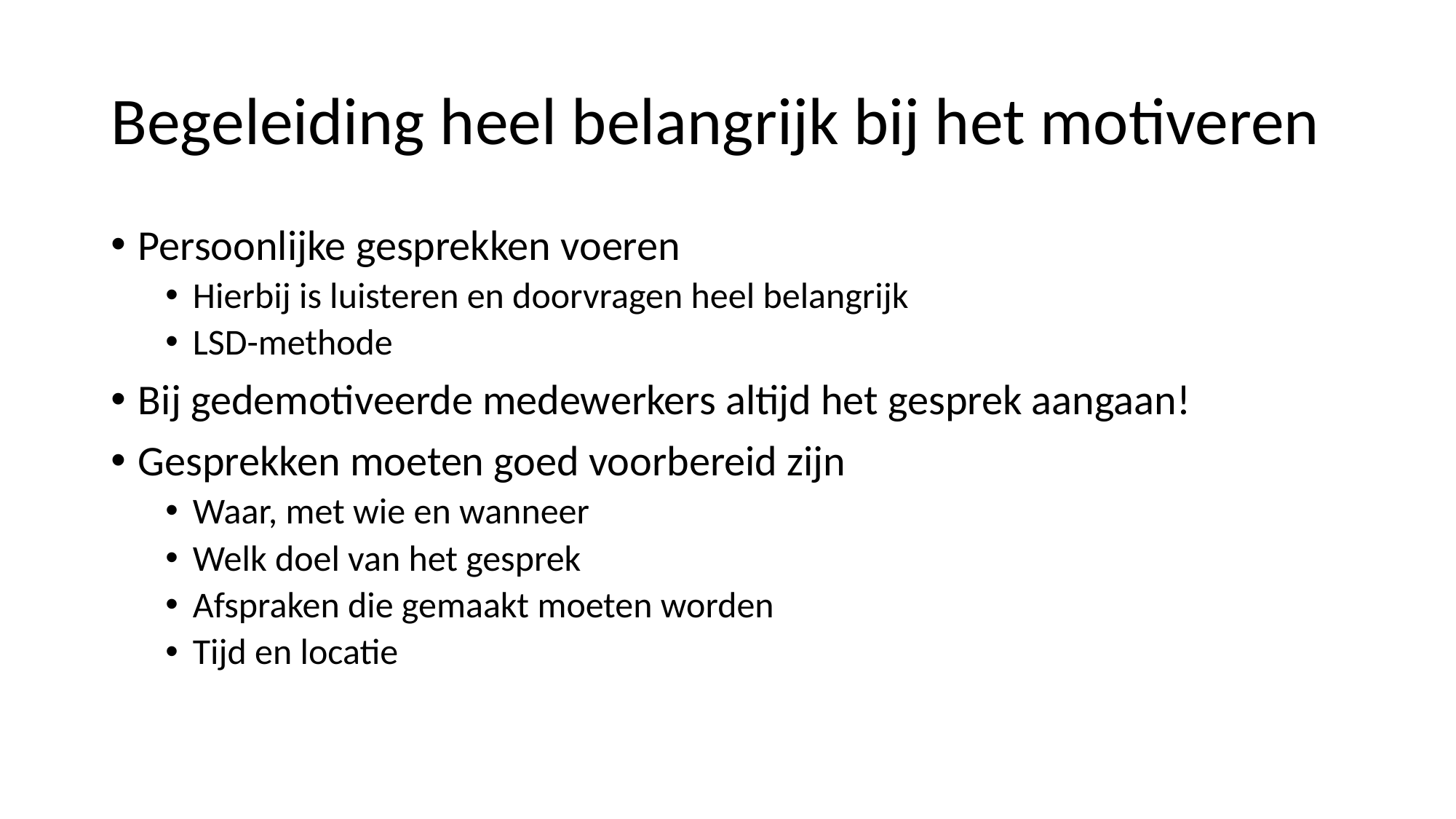

# Begeleiding heel belangrijk bij het motiveren
Persoonlijke gesprekken voeren
Hierbij is luisteren en doorvragen heel belangrijk
LSD-methode
Bij gedemotiveerde medewerkers altijd het gesprek aangaan!
Gesprekken moeten goed voorbereid zijn
Waar, met wie en wanneer
Welk doel van het gesprek
Afspraken die gemaakt moeten worden
Tijd en locatie